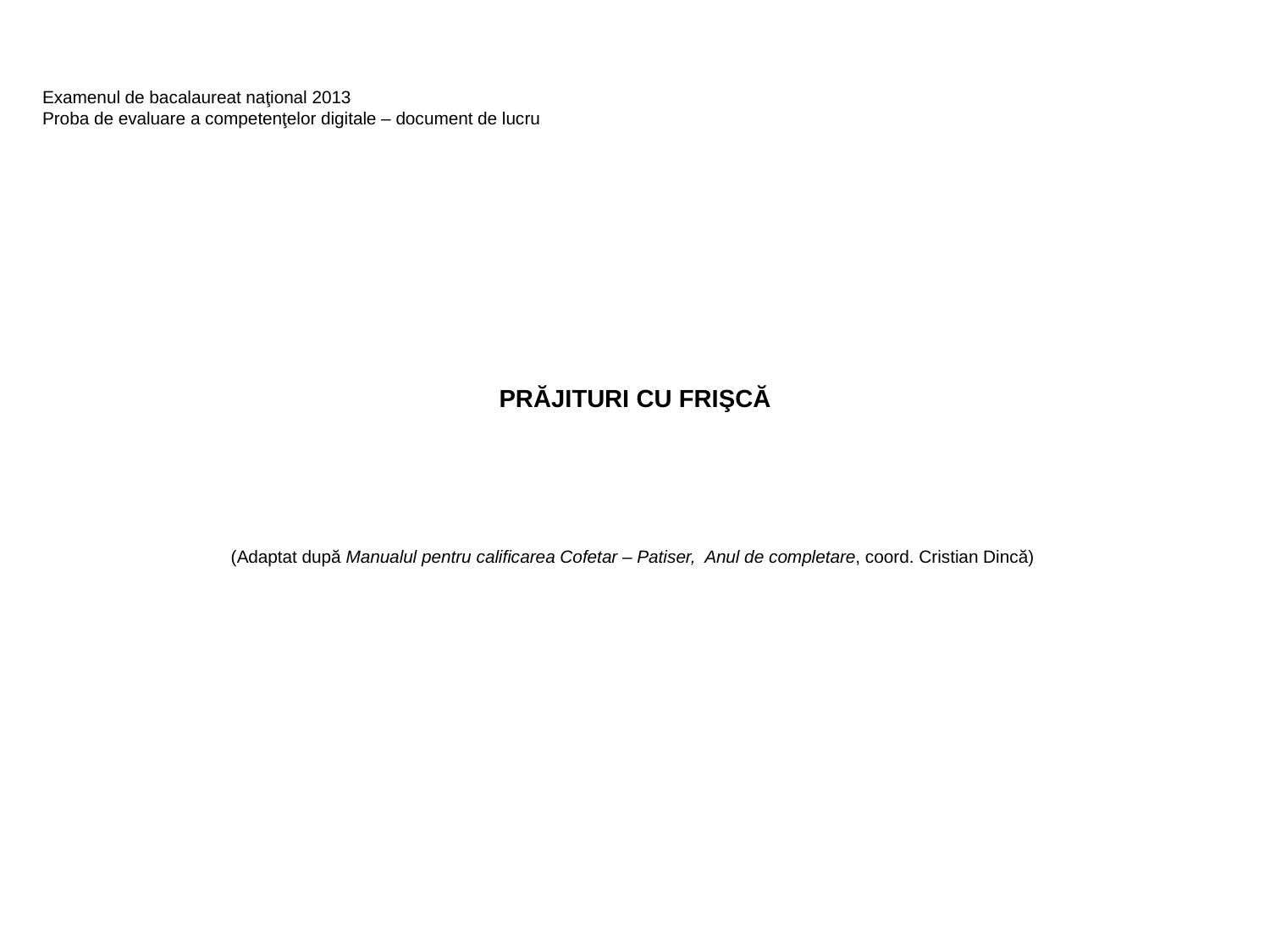

Examenul de bacalaureat naţional 2013
Proba de evaluare a competenţelor digitale – document de lucru
# PRĂJITURI CU FRIŞCĂ
(Adaptat după Manualul pentru calificarea Cofetar – Patiser,  Anul de completare, coord. Cristian Dincă)